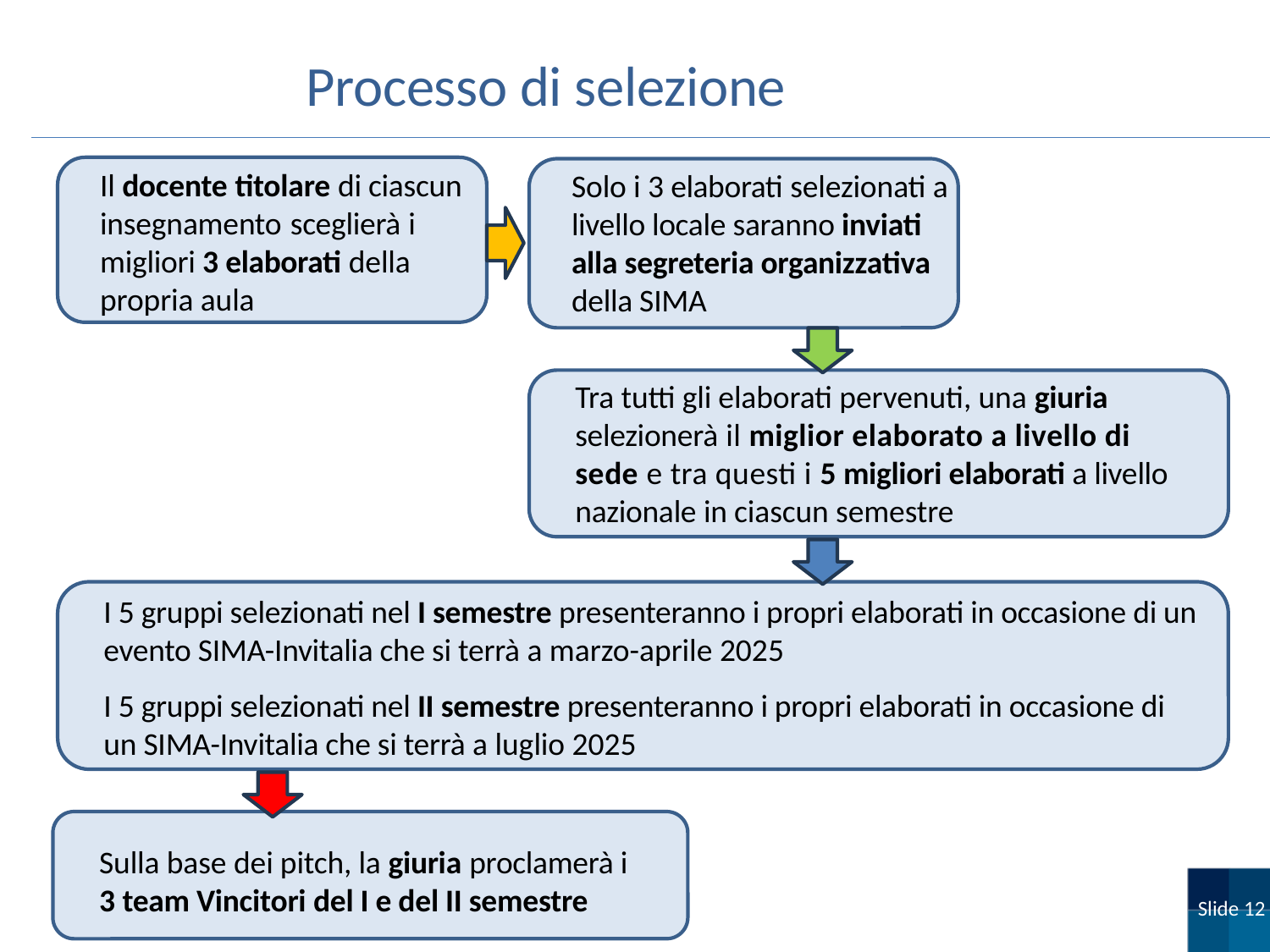

Processo di selezione

Il docente titolare di ciascun insegnamento sceglierà i migliori 3 elaborati della propria aula

Solo i 3 elaborati selezionati a livello locale saranno inviati alla segreteria organizzativa della SIMA

Tra tutti gli elaborati pervenuti, una giuria selezionerà il miglior elaborato a livello di sede e tra questi i 5 migliori elaborati a livello nazionale in ciascun semestre

I 5 gruppi selezionati nel I semestre presenteranno i propri elaborati in occasione di un evento SIMA-Invitalia che si terrà a marzo-aprile 2025
I 5 gruppi selezionati nel II semestre presenteranno i propri elaborati in occasione di un SIMA-Invitalia che si terrà a luglio 2025

Sulla base dei pitch, la giuria proclamerà i 3 team Vincitori del I e del II semestre
Slide 12